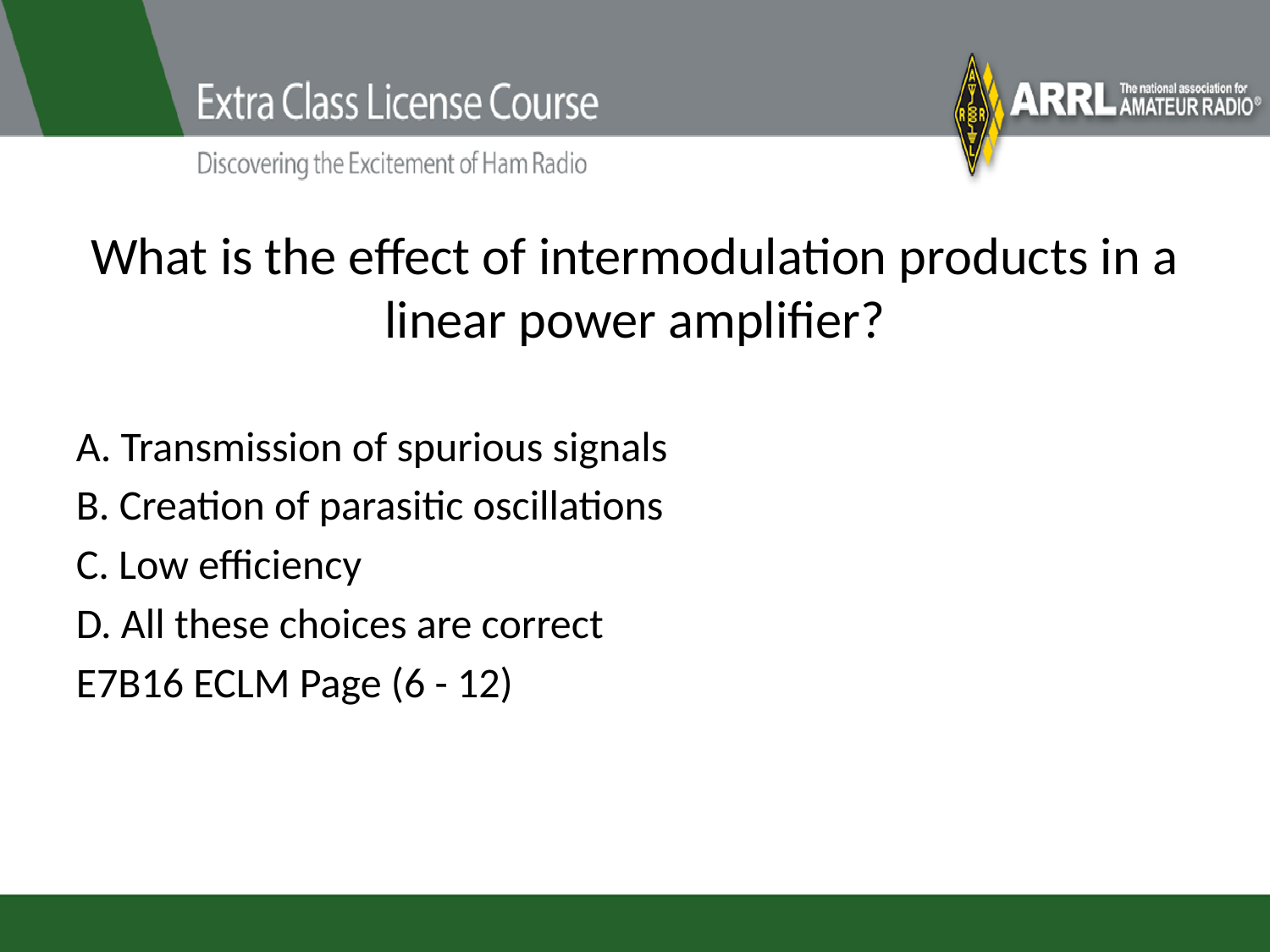

# What is the effect of intermodulation products in a linear power amplifier?
A. Transmission of spurious signals
B. Creation of parasitic oscillations
C. Low efficiency
D. All these choices are correct
E7B16 ECLM Page (6 - 12)